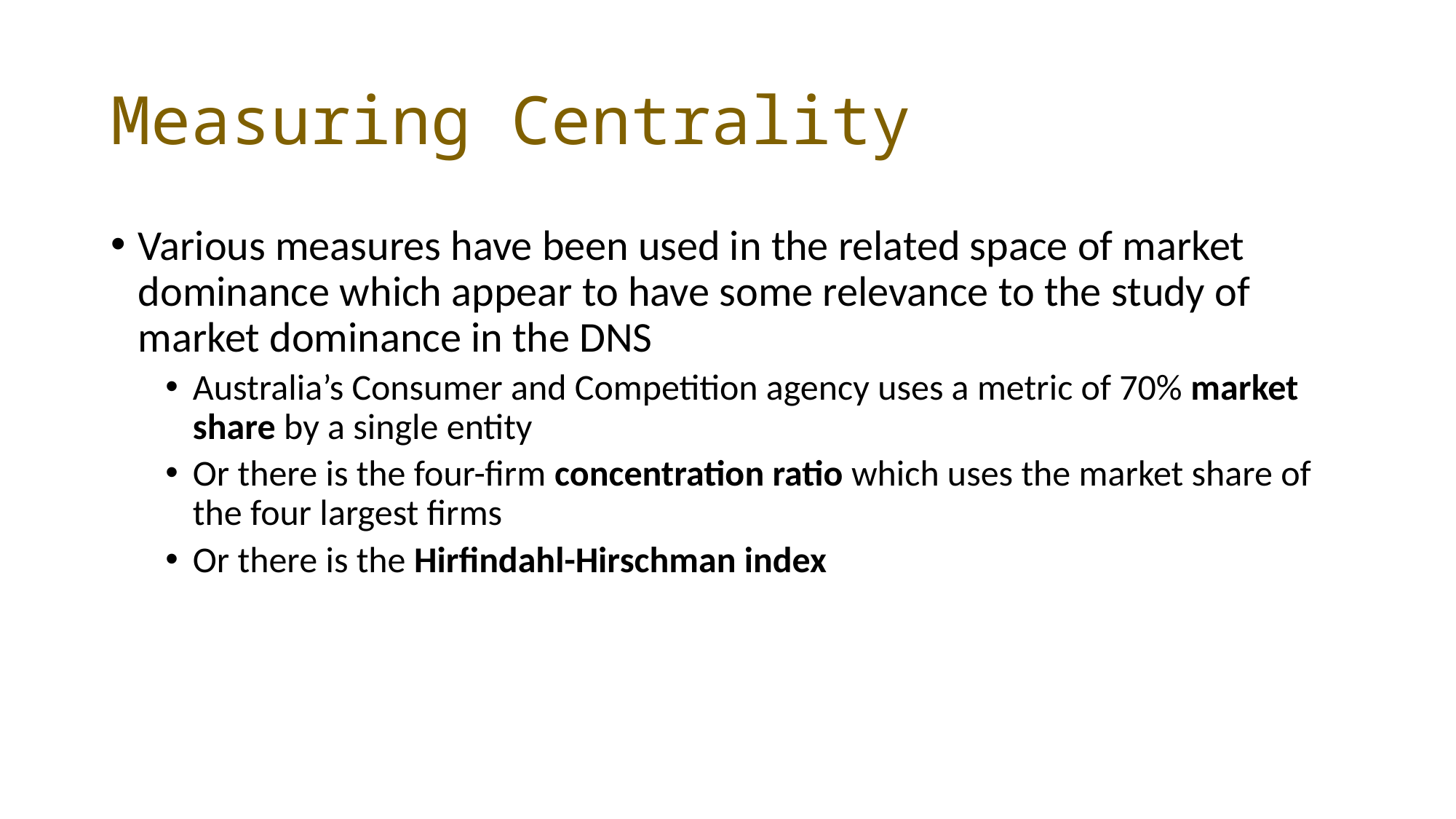

# Measuring Centrality
Various measures have been used in the related space of market dominance which appear to have some relevance to the study of market dominance in the DNS
Australia’s Consumer and Competition agency uses a metric of 70% market share by a single entity
Or there is the four-firm concentration ratio which uses the market share of the four largest firms
Or there is the Hirfindahl-Hirschman index